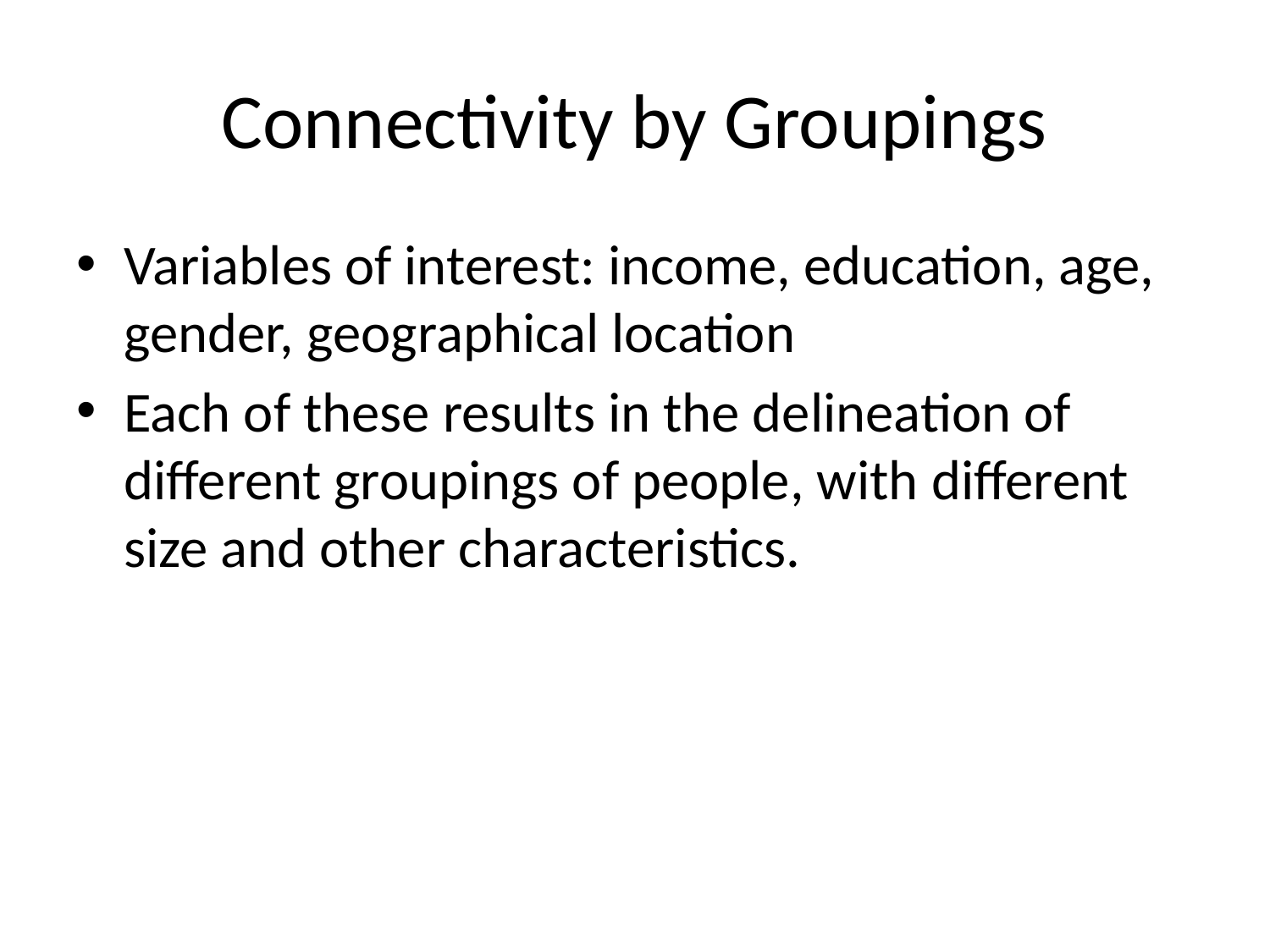

# Connectivity by Groupings
Variables of interest: income, education, age, gender, geographical location
Each of these results in the delineation of different groupings of people, with different size and other characteristics.